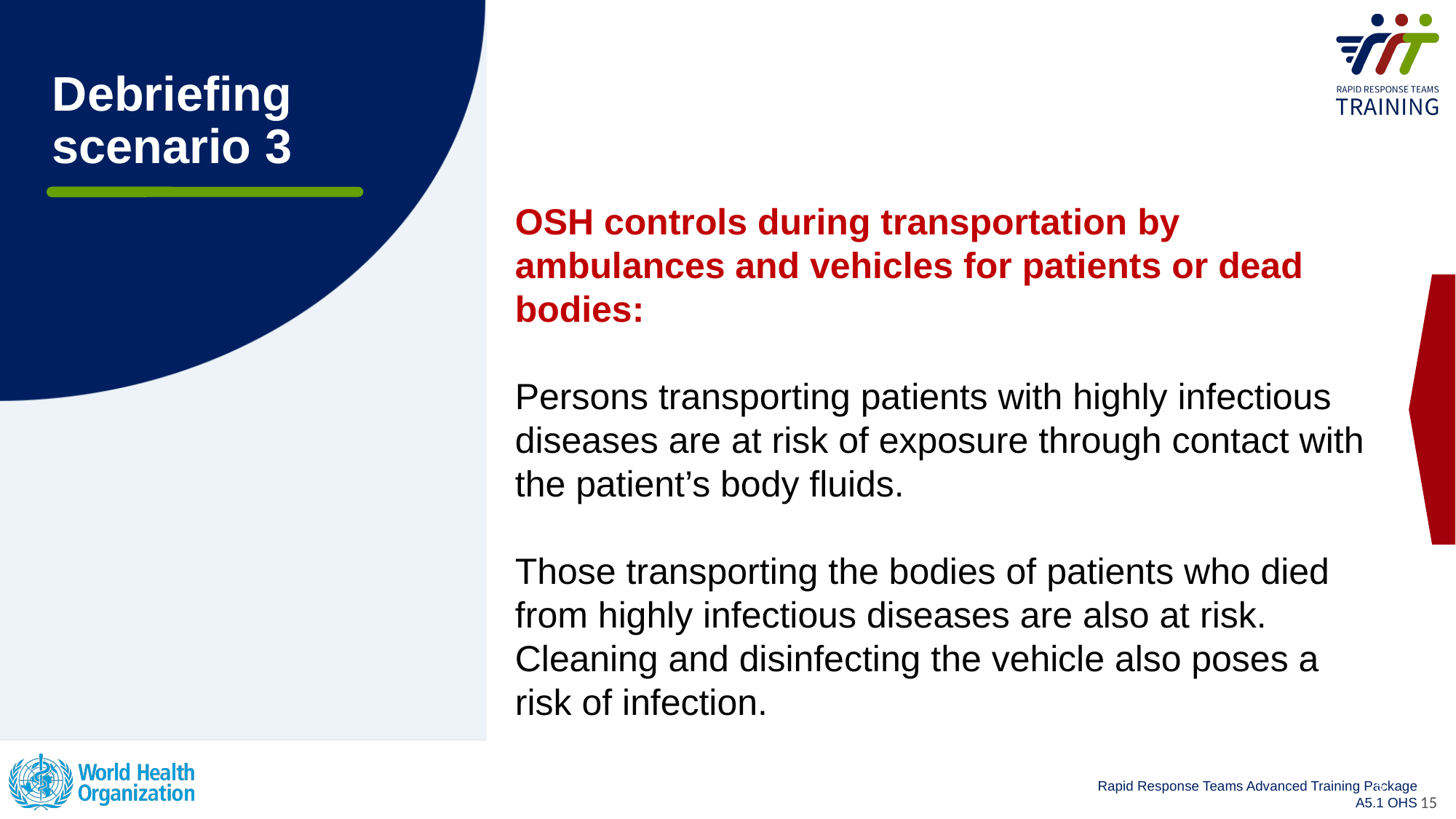

# Debriefing scenario 3

OSH controls during transportation by ambulances and vehicles for patients or dead bodies:

Persons transporting patients with highly infectious diseases are at risk of exposure through contact with the patient’s body fluids.

Those transporting the bodies of patients who died from highly infectious diseases are also at risk. Cleaning and disinfecting the vehicle also poses a risk of infection.

15